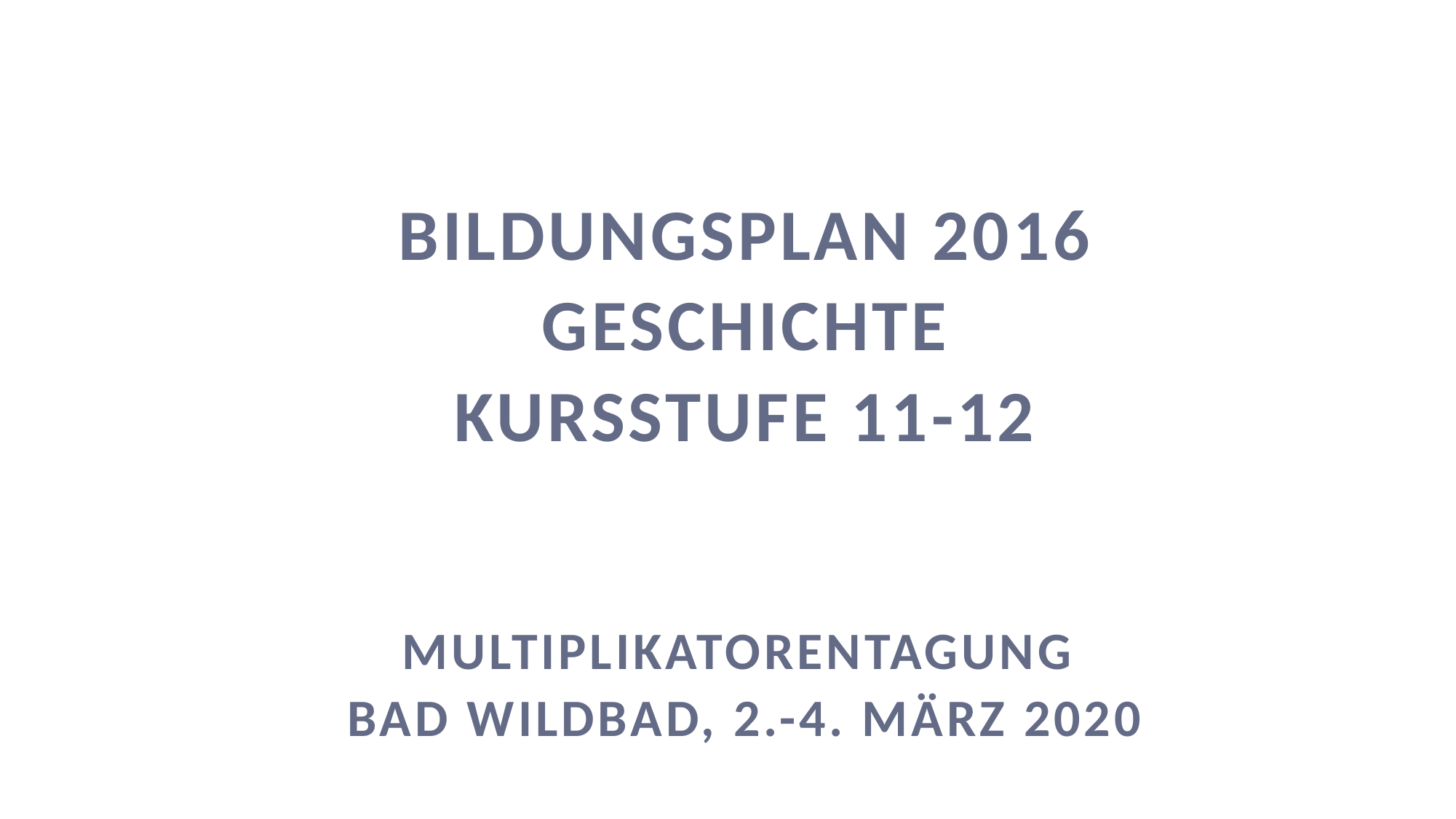

Bildungsplan 2016
Geschichte
KursstufE 11-12

Multiplikatorentagung
Bad Wildbad, 2.-4. März 2020